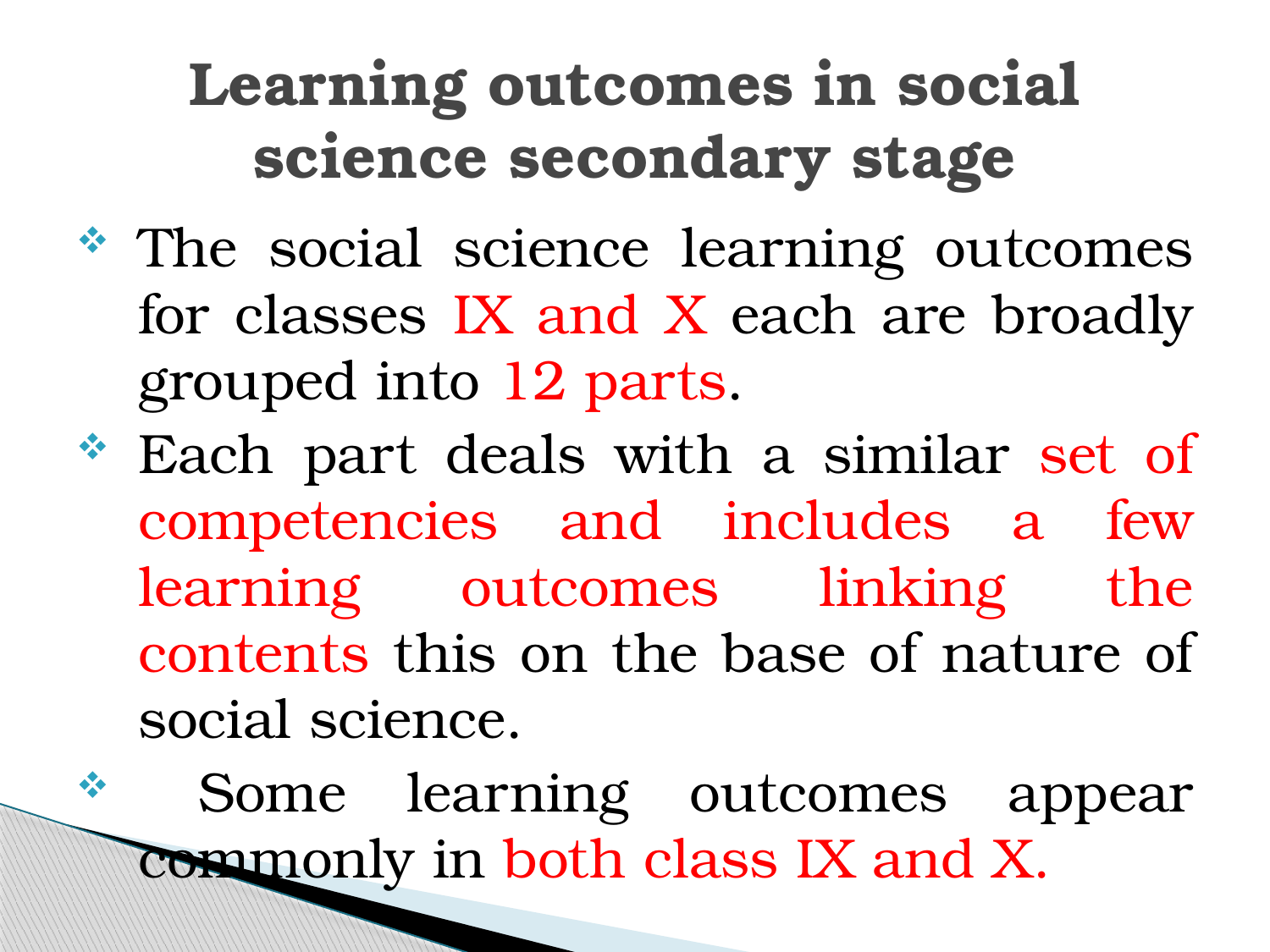

# Learning outcomes in social science secondary stage
The social science learning outcomes for classes IX and X each are broadly grouped into 12 parts.
Each part deals with a similar set of competencies and includes a few learning outcomes linking the contents this on the base of nature of social science.
 Some learning outcomes appear commonly in both class IX and X.